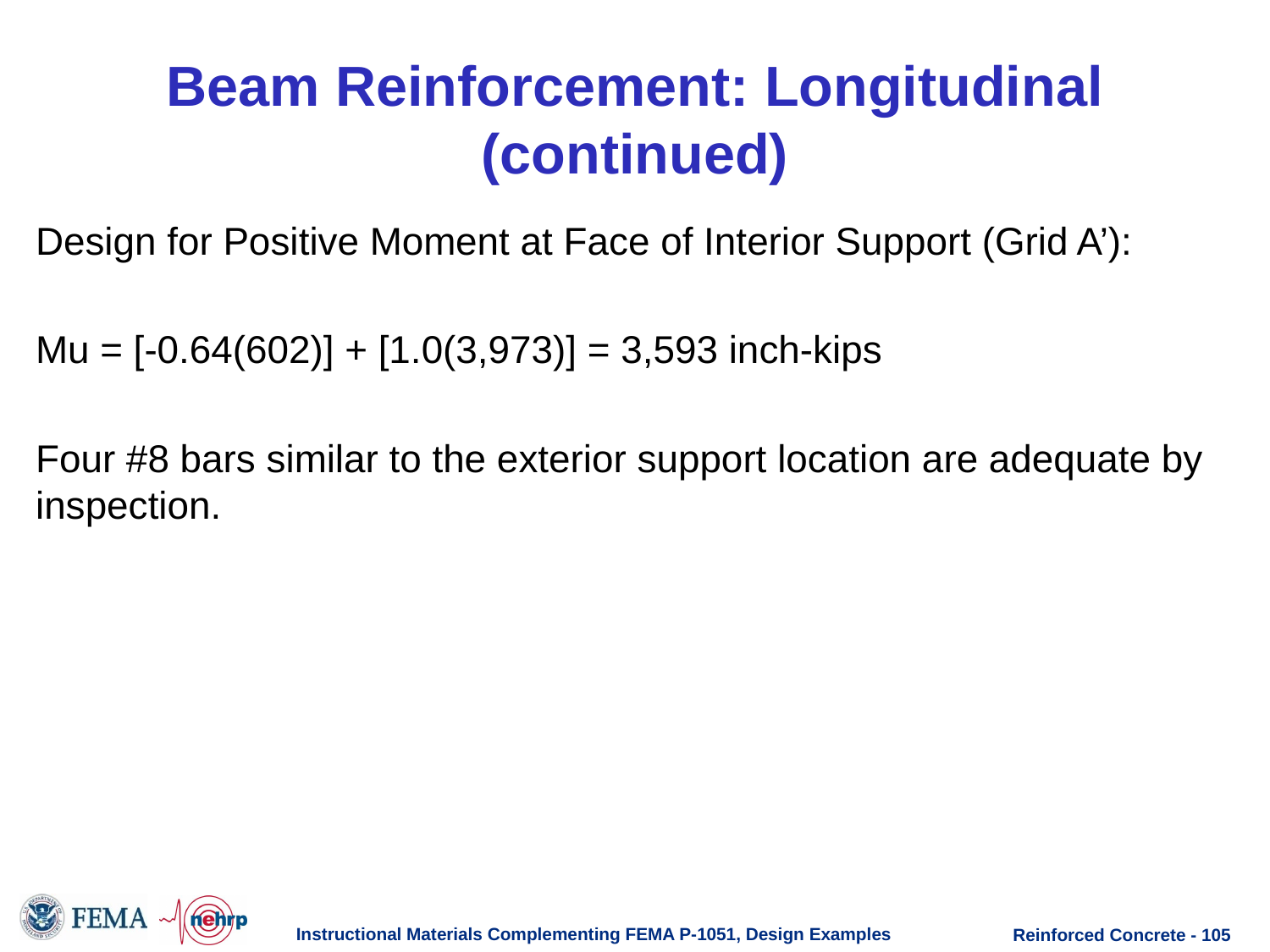

# Beam Reinforcement: Longitudinal (continued)
Design for Positive Moment at Face of Interior Support (Grid A’):

Mu = [-0.64(602)] + [1.0(3,973)] = 3,593 inch-kips

Four #8 bars similar to the exterior support location are adequate by inspection.

Instructional Materials Complementing FEMA P-1051, Design Examples